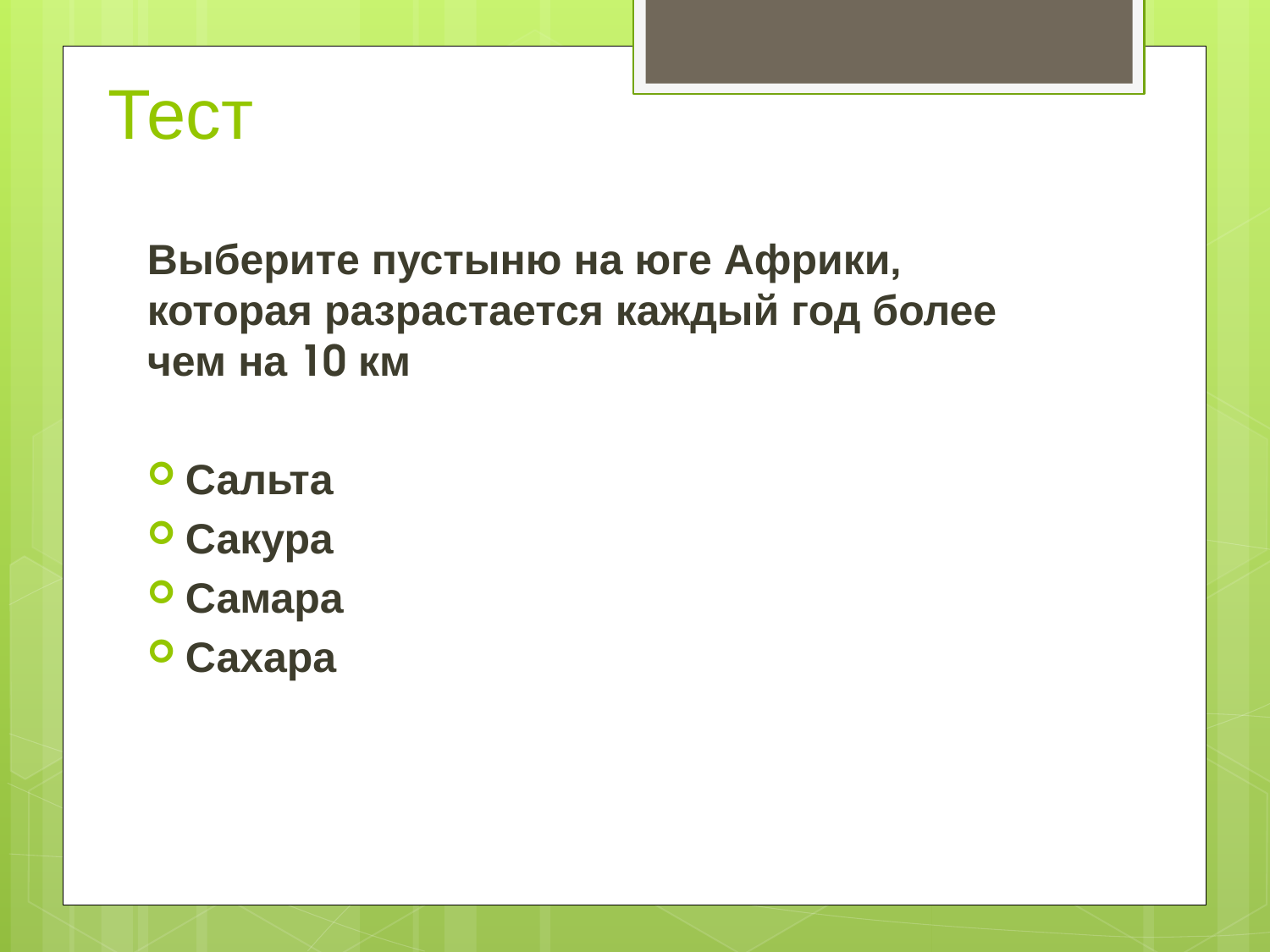

# Тест
Выберите пустыню на юге Африки, которая разрастается каждый год более чем на 10 км

Сальта
Сакура
Самара
Сахара